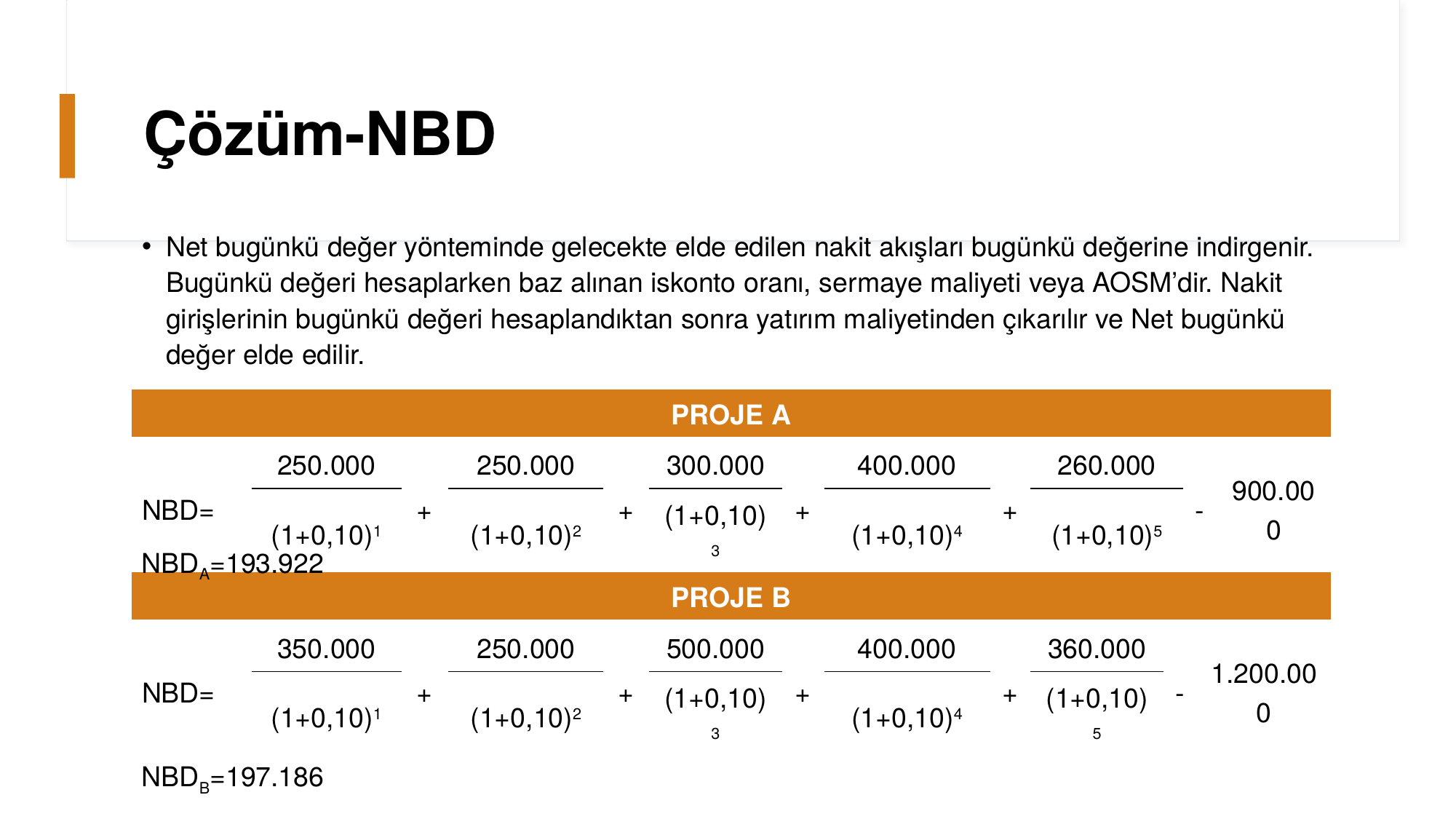

# Çözüm-NBD
Net bugünkü değer yönteminde gelecekte elde edilen nakit akışları bugünkü değerine indirgenir. Bugünkü değeri hesaplarken baz alınan iskonto oranı, sermaye maliyeti veya AOSM’dir. Nakit girişlerinin bugünkü değeri hesaplandıktan sonra yatırım maliyetinden çıkarılır ve Net bugünkü değer elde edilir.

| PROJE A |  |  |  |  |  |  |  |  |  |  |  |
| --- | --- | --- | --- | --- | --- | --- | --- | --- | --- | --- | --- |
| NBD= | 250.000 | + | 250.000 | + | 300.000 | + | 400.000 | + | 260.000 | - | 900.000 |
|  | (1+0,10)1 |  | (1+0,10)2 |  | (1+0,10)3 |  | (1+0,10)4 |  | (1+0,10)5 |  |  |
NBDA=193.922
| PROJE B |  |  |  |  |  |  |  |  |  |  |  |
| --- | --- | --- | --- | --- | --- | --- | --- | --- | --- | --- | --- |
| NBD= | 350.000 | + | 250.000 | + | 500.000 | + | 400.000 | + | 360.000 | - | 1.200.000 |
|  | (1+0,10)1 |  | (1+0,10)2 |  | (1+0,10)3 |  | (1+0,10)4 |  | (1+0,10)5 |  |  |
NBDB=197.186